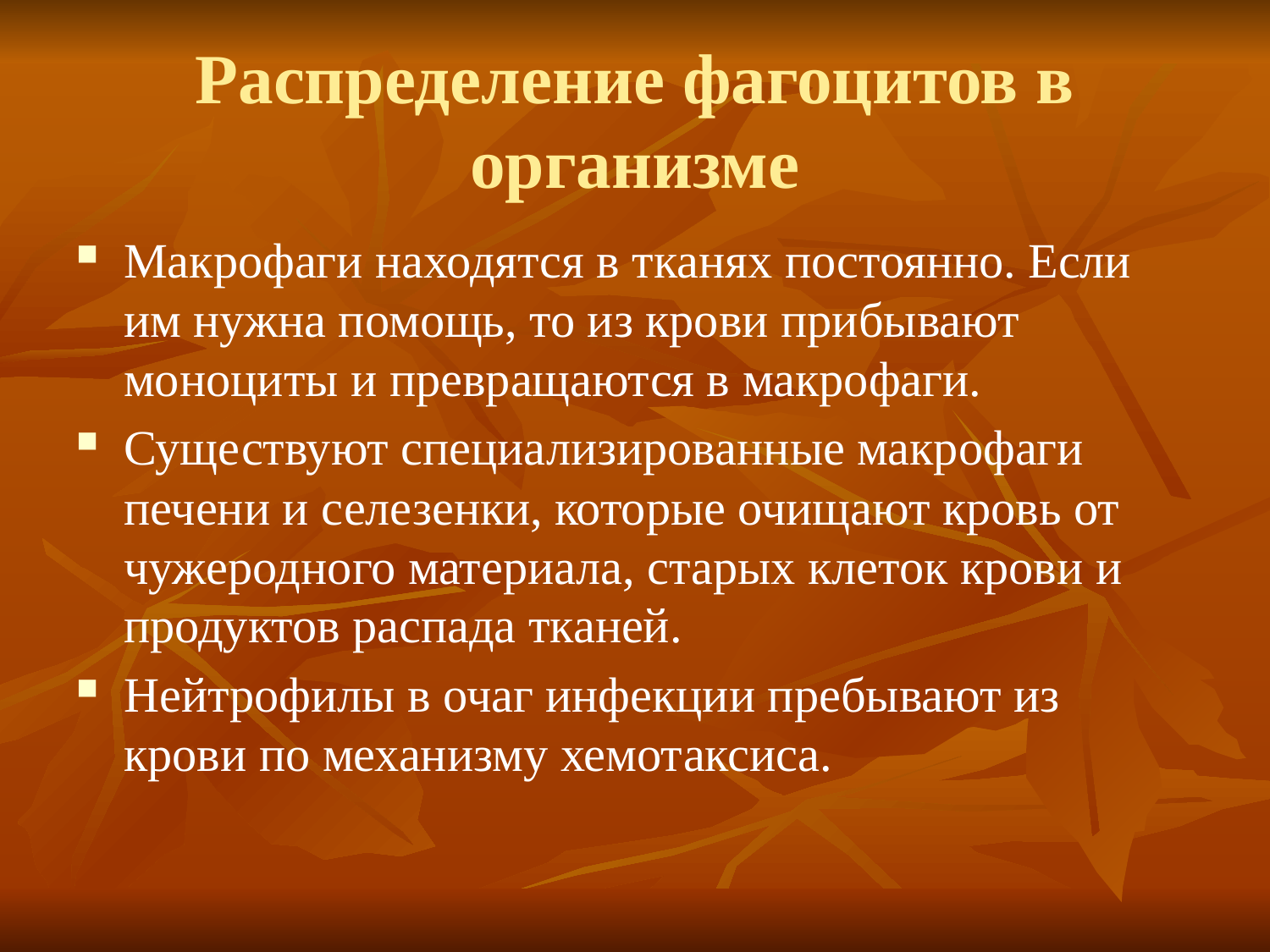

# Распределение фагоцитов в организме
Макрофаги находятся в тканях постоянно. Если им нужна помощь, то из крови прибывают моноциты и превращаются в макрофаги.
Существуют специализированные макрофаги печени и селезенки, которые очищают кровь от чужеродного материала, старых клеток крови и продуктов распада тканей.
Нейтрофилы в очаг инфекции пребывают из крови по механизму хемотаксиса.